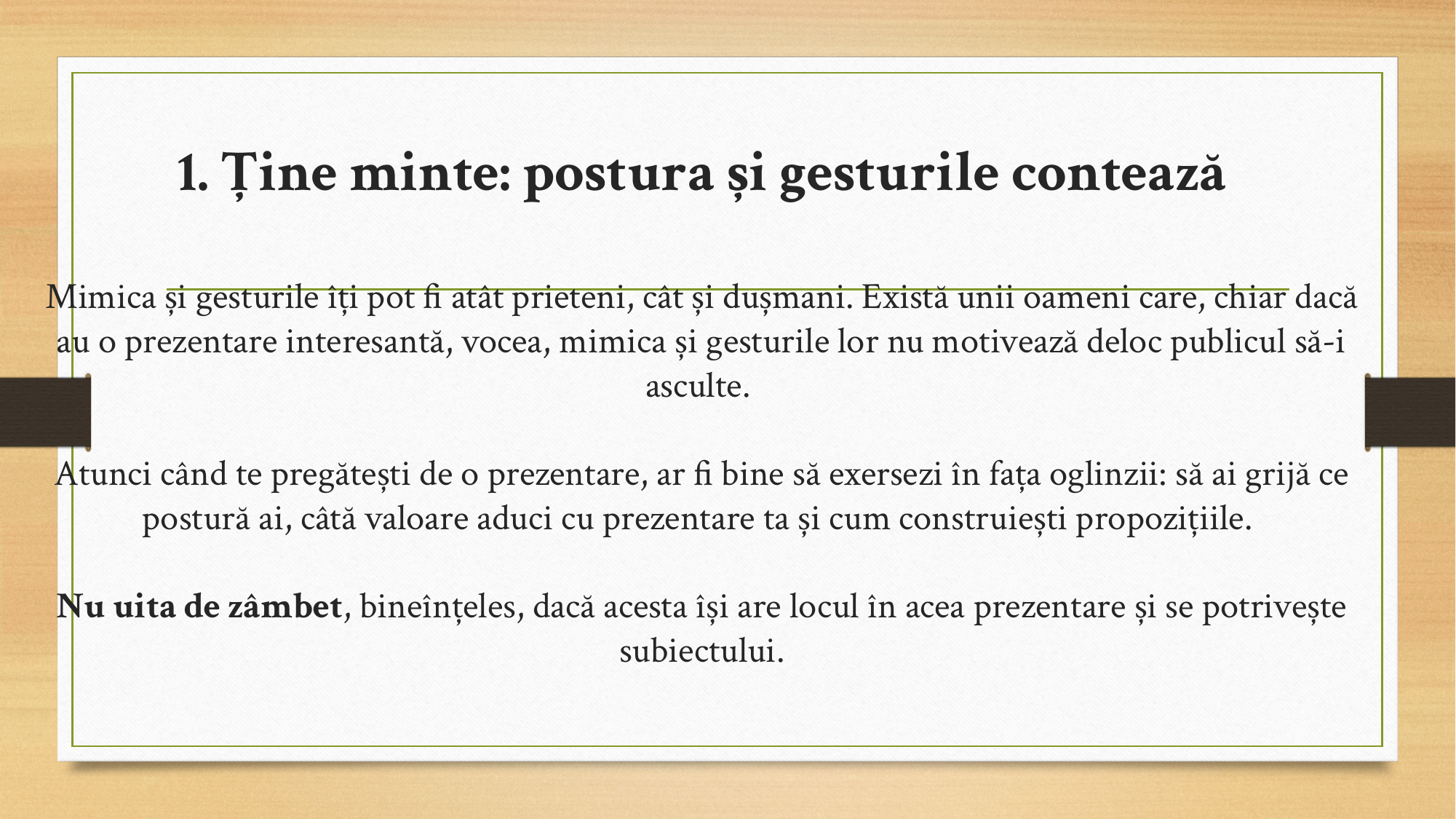

# 1. Ține minte: postura și gesturile contează Mimica și gesturile îți pot fi atât prieteni, cât și dușmani. Există unii oameni care, chiar dacă au o prezentare interesantă, vocea, mimica și gesturile lor nu motivează deloc publicul să-i asculte. Atunci când te pregătești de o prezentare, ar fi bine să exersezi în fața oglinzii: să ai grijă ce postură ai, câtă valoare aduci cu prezentare ta și cum construiești propozițiile. Nu uita de zâmbet, bineînțeles, dacă acesta își are locul în acea prezentare și se potrivește subiectului.